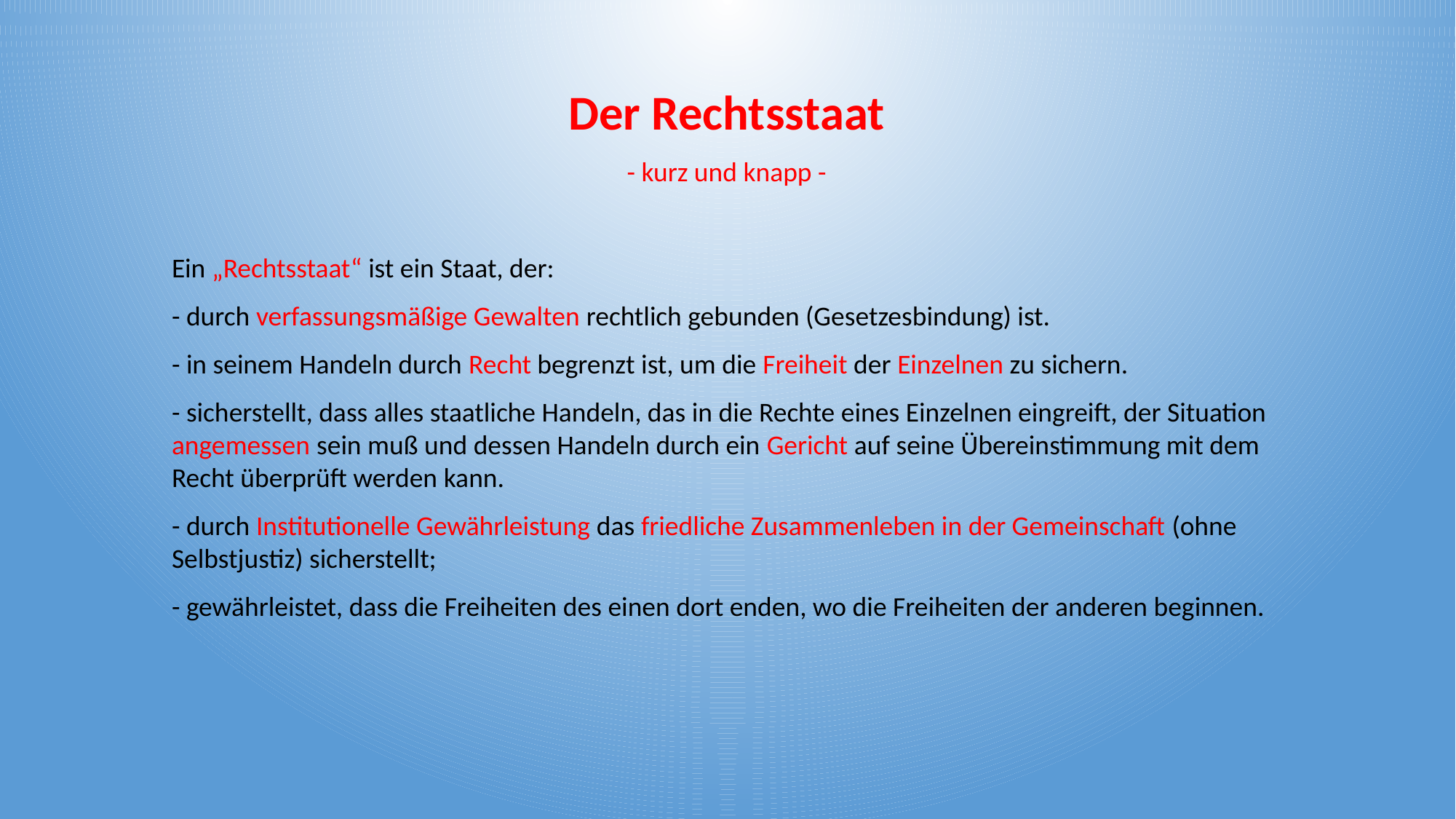

Der Rechtsstaat
- kurz und knapp -

Ein „Rechtsstaat“ ist ein Staat, der:
- durch verfassungsmäßige Gewalten rechtlich gebunden (Gesetzesbindung) ist.
- in seinem Handeln durch Recht begrenzt ist, um die Freiheit der Einzelnen zu sichern.
- sicherstellt, dass alles staatliche Handeln, das in die Rechte eines Einzelnen eingreift, der Situation angemessen sein muß und dessen Handeln durch ein Gericht auf seine Übereinstimmung mit dem Recht überprüft werden kann.
- durch Institutionelle Gewährleistung das friedliche Zusammenleben in der Gemeinschaft (ohne Selbstjustiz) sicherstellt;
- gewährleistet, dass die Freiheiten des einen dort enden, wo die Freiheiten der anderen beginnen.